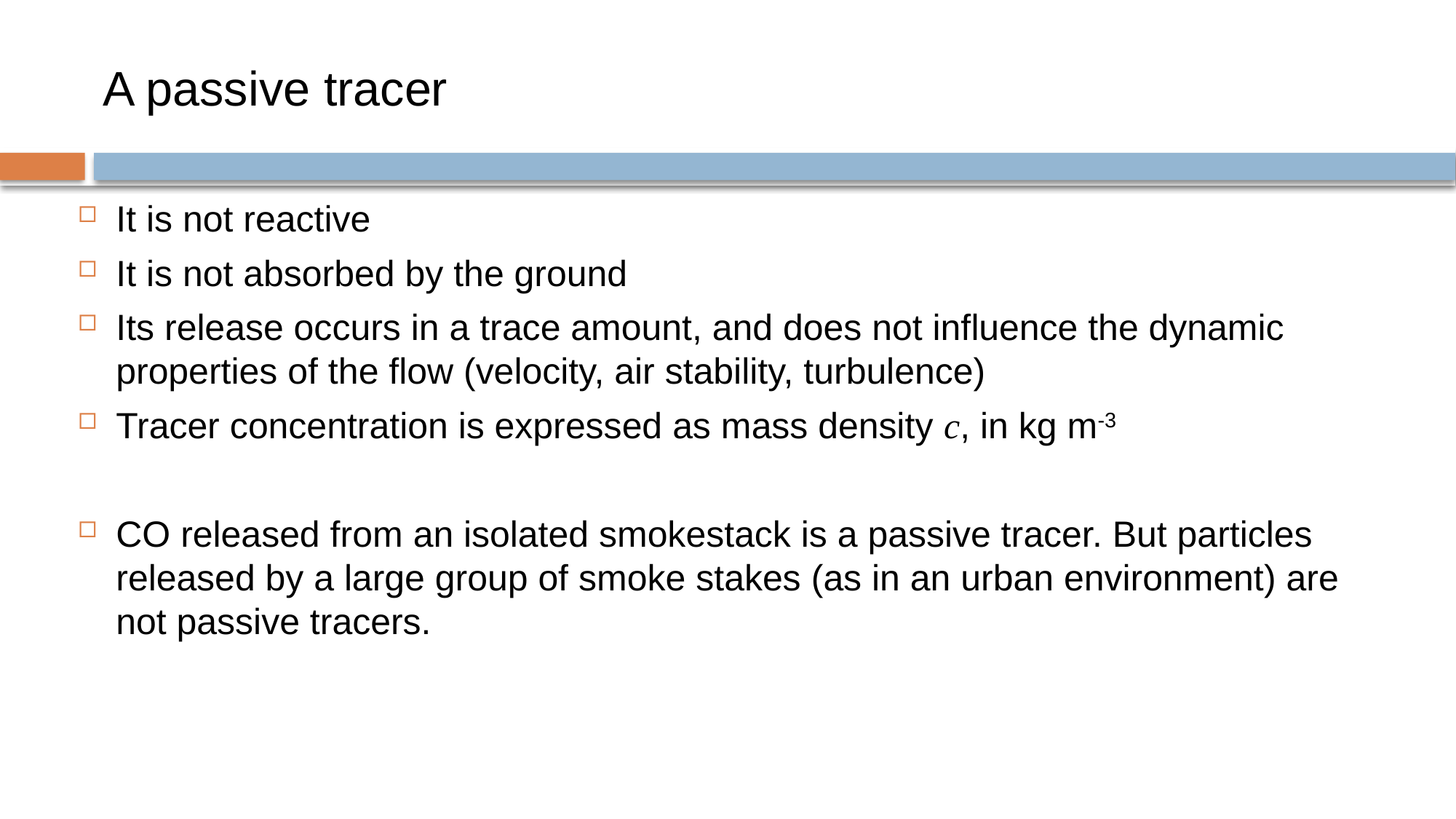

# A passive tracer
It is not reactive
It is not absorbed by the ground
Its release occurs in a trace amount, and does not influence the dynamic properties of the flow (velocity, air stability, turbulence)
Tracer concentration is expressed as mass density c, in kg m-3

CO released from an isolated smokestack is a passive tracer. But particles released by a large group of smoke stakes (as in an urban environment) are not passive tracers.